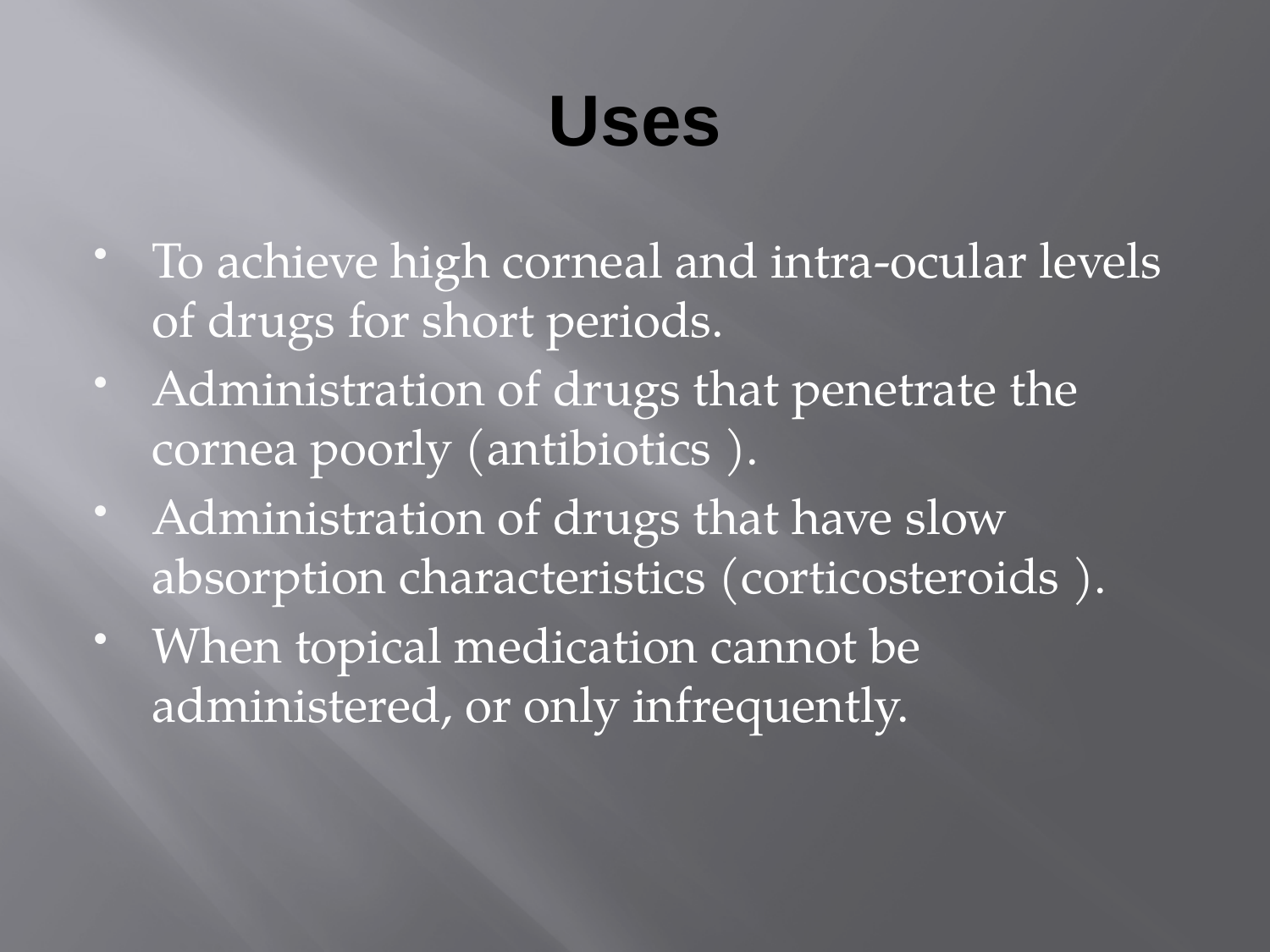

# Uses
To achieve high corneal and intra-ocular levels of drugs for short periods.
Administration of drugs that penetrate the cornea poorly (antibiotics ).
Administration of drugs that have slow absorption characteristics (corticosteroids ).
When topical medication cannot be administered, or only infrequently.